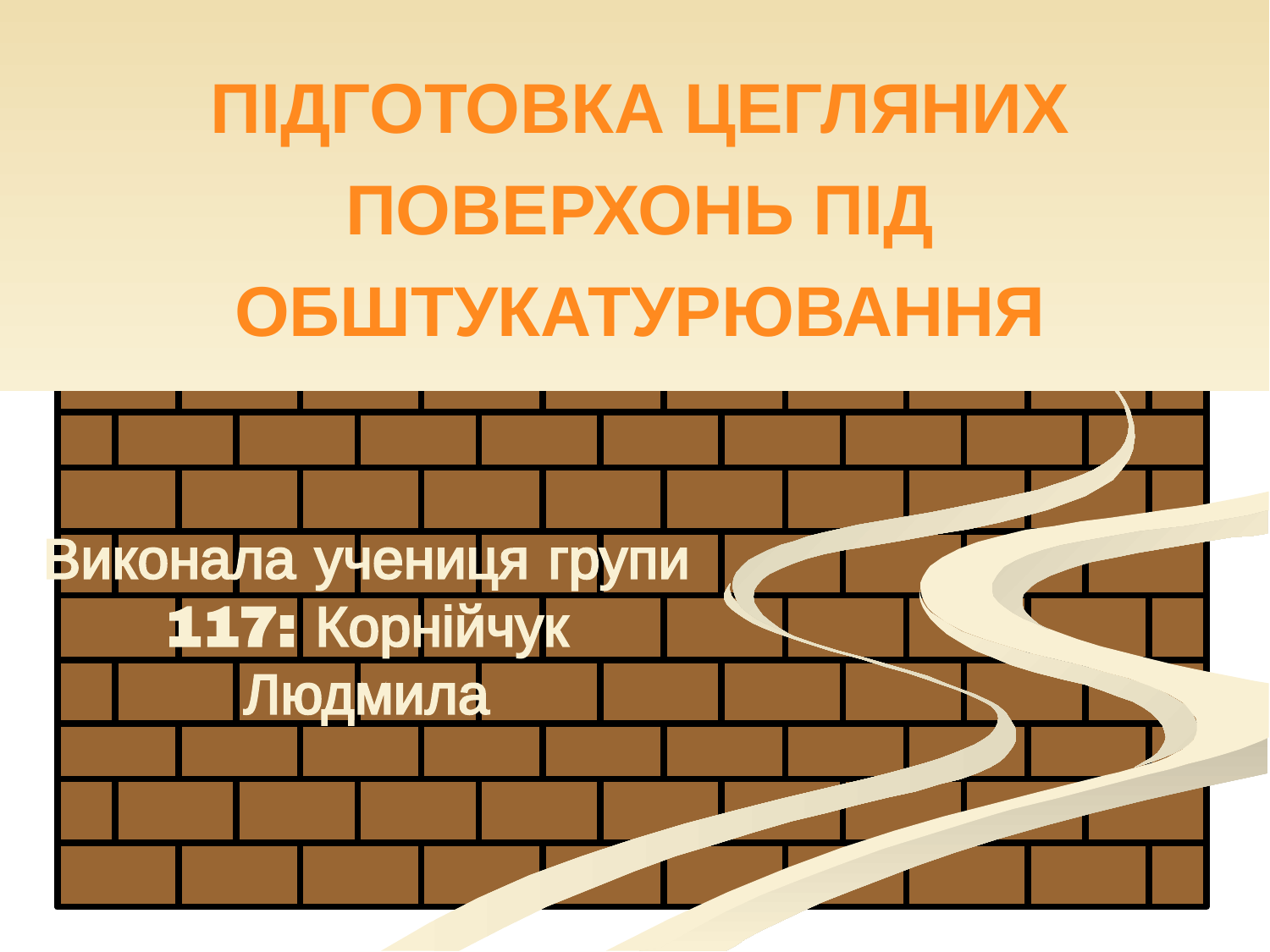

ПІДГОТОВКА ЦЕГЛЯНИХ
ПОВЕРХОНЬ ПІД ОБШТУКАТУРЮВАННЯ
Виконала учениця групи 117: Корнійчук Людмила